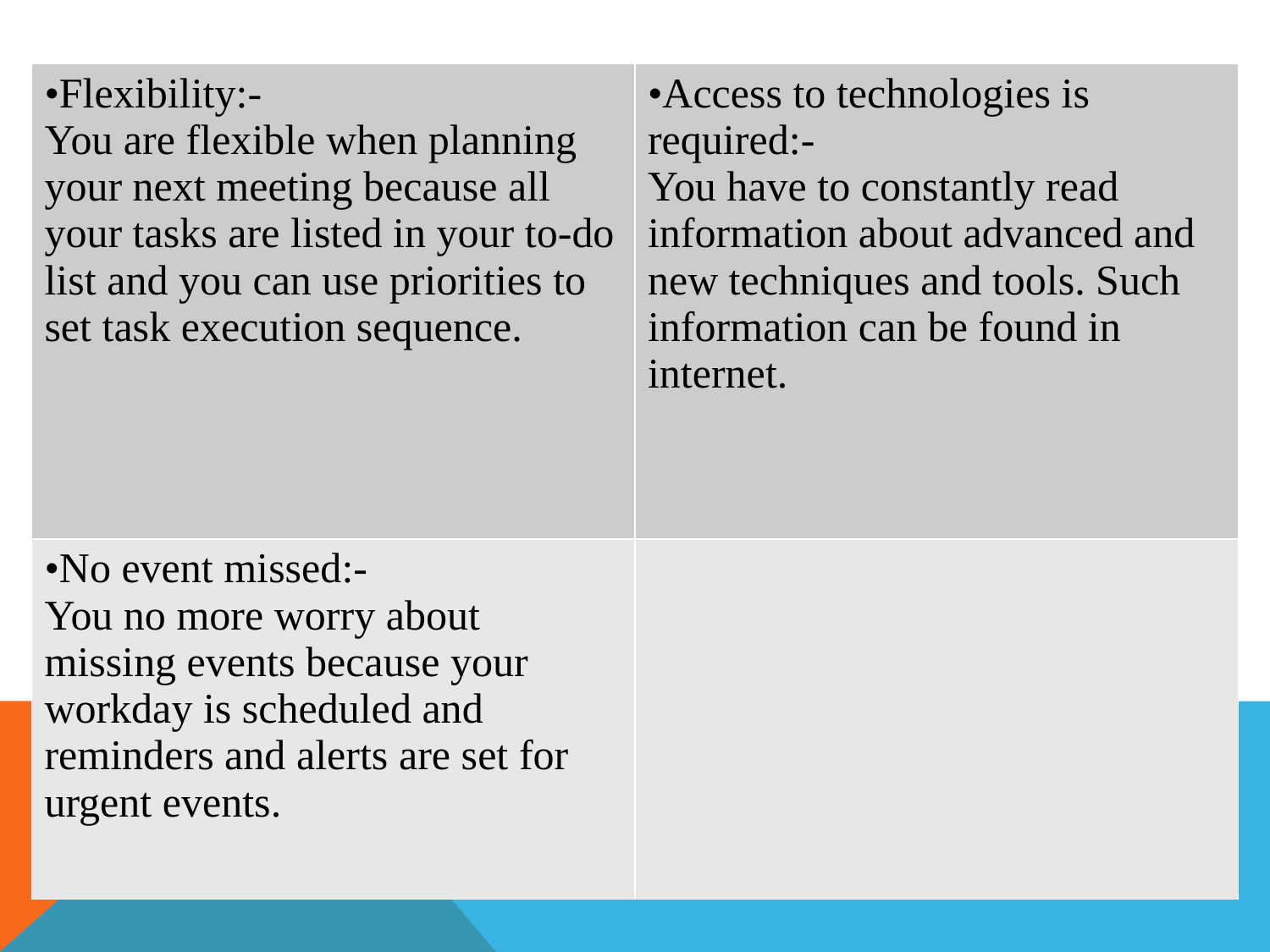

| •Flexibility:- You are flexible when planning your next meeting because all your tasks are listed in your to-do list and you can use priorities to set task execution sequence. | •Access to technologies is required:- You have to constantly read information about advanced and new techniques and tools. Such information can be found in internet. |
| --- | --- |
| •No event missed:- You no more worry about missing events because your workday is scheduled and reminders and alerts are set for urgent events. |  |